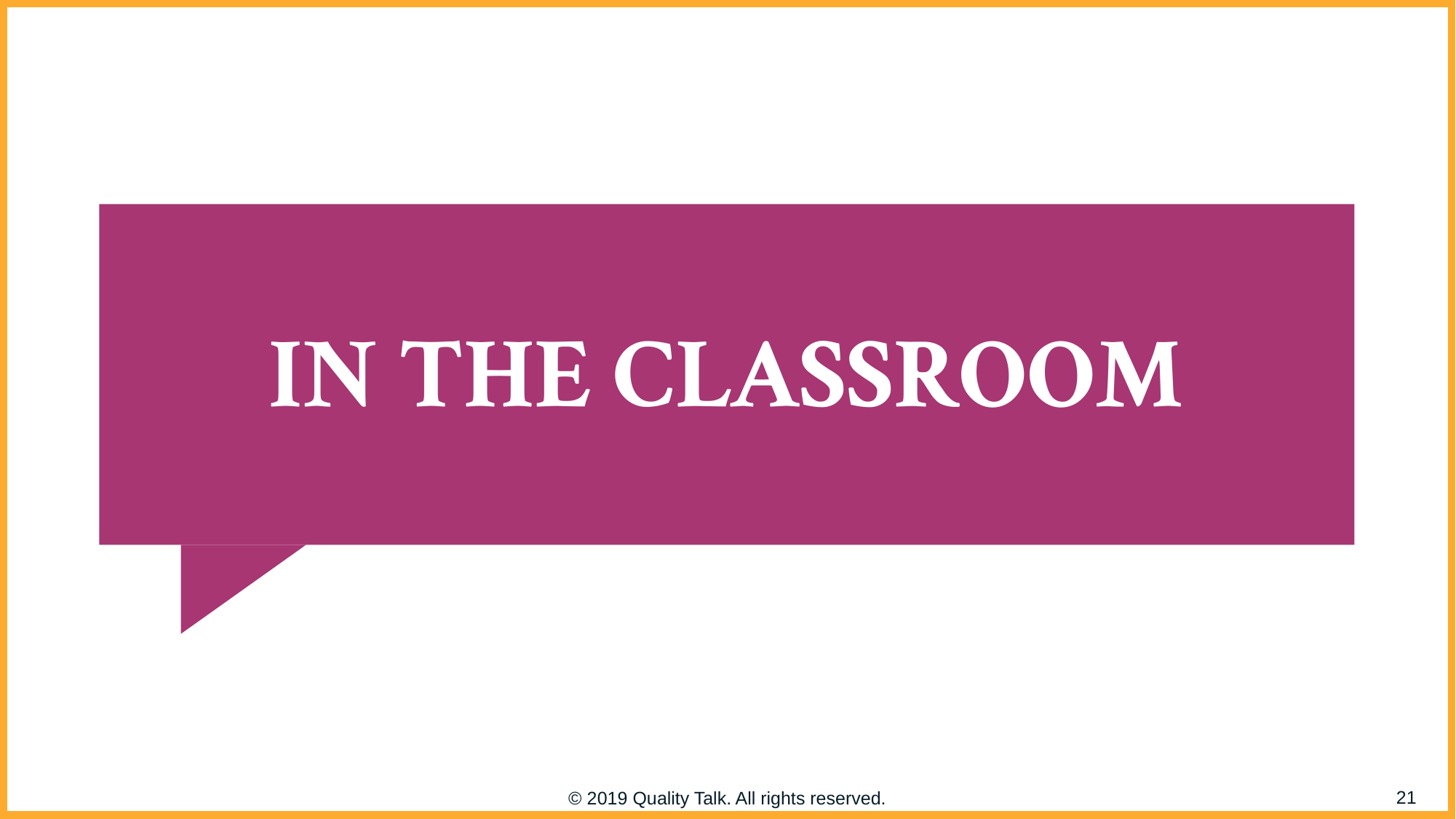

# In the Classroom

21
© 2019 Quality Talk. All rights reserved.